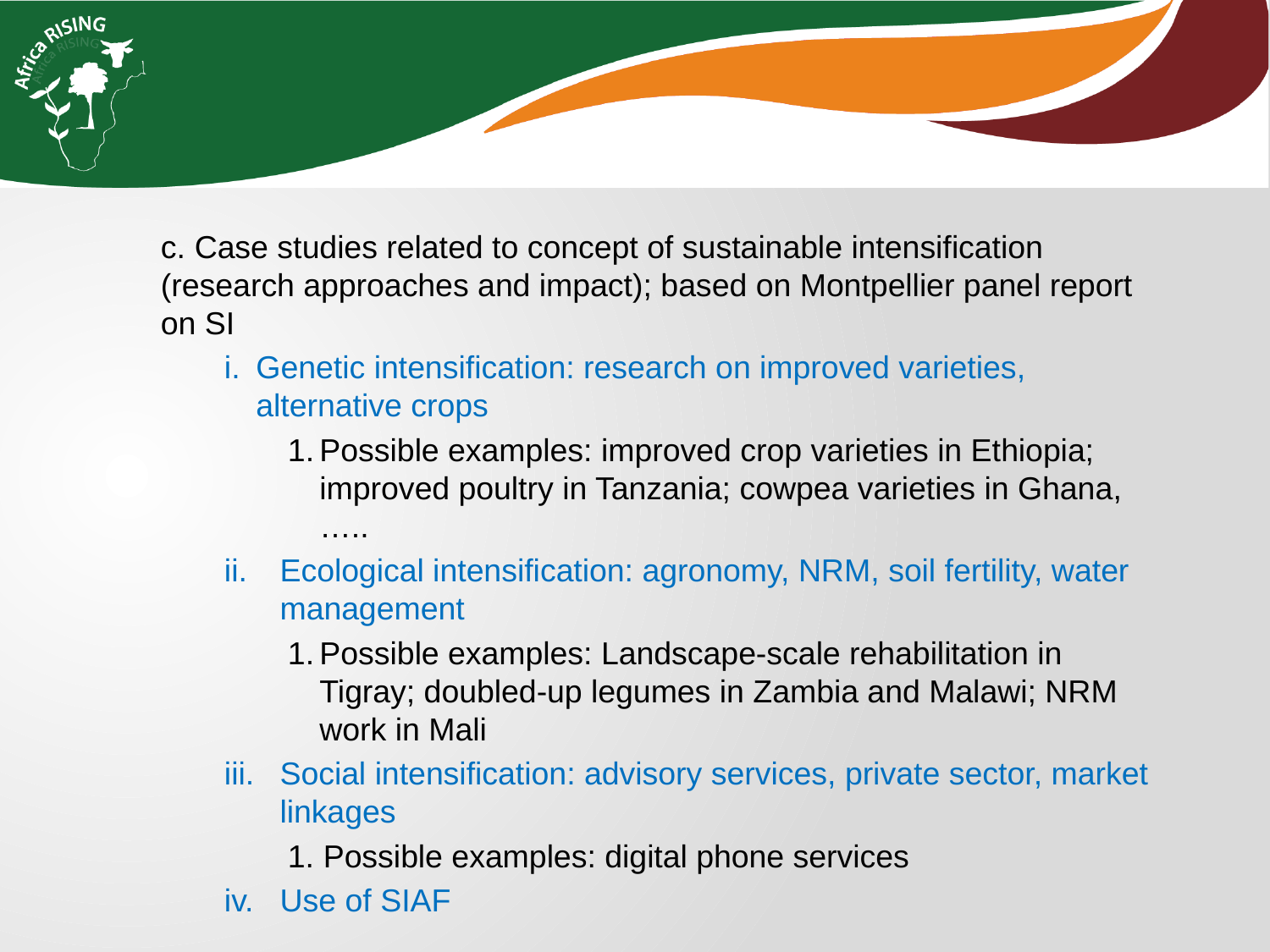

c. Case studies related to concept of sustainable intensification (research approaches and impact); based on Montpellier panel report on SI
Genetic intensification: research on improved varieties, alternative crops
Possible examples: improved crop varieties in Ethiopia; improved poultry in Tanzania; cowpea varieties in Ghana,…..
Ecological intensification: agronomy, NRM, soil fertility, water management
Possible examples: Landscape-scale rehabilitation in Tigray; doubled-up legumes in Zambia and Malawi; NRM work in Mali
Social intensification: advisory services, private sector, market linkages
1. Possible examples: digital phone services
Use of SIAF